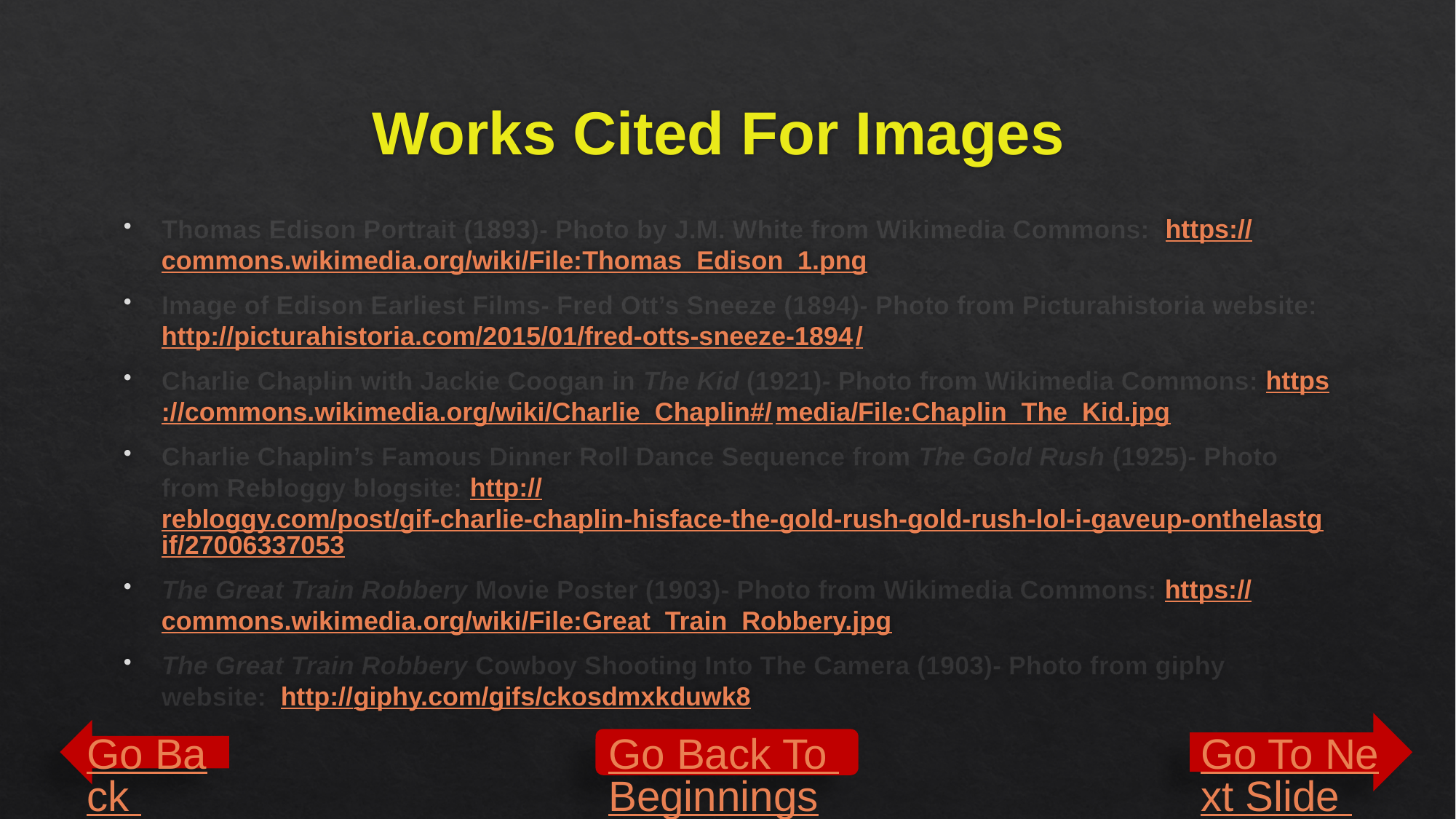

# Works Cited For Images
Thomas Edison Portrait (1893)- Photo by J.M. White from Wikimedia Commons:  https://commons.wikimedia.org/wiki/File:Thomas_Edison_1.png
Image of Edison Earliest Films- Fred Ott’s Sneeze (1894)- Photo from Picturahistoria website: http://picturahistoria.com/2015/01/fred-otts-sneeze-1894/
Charlie Chaplin with Jackie Coogan in The Kid (1921)- Photo from Wikimedia Commons: https://commons.wikimedia.org/wiki/Charlie_Chaplin#/media/File:Chaplin_The_Kid.jpg
Charlie Chaplin’s Famous Dinner Roll Dance Sequence from The Gold Rush (1925)- Photo from Rebloggy blogsite: http://rebloggy.com/post/gif-charlie-chaplin-hisface-the-gold-rush-gold-rush-lol-i-gaveup-onthelastgif/27006337053
The Great Train Robbery Movie Poster (1903)- Photo from Wikimedia Commons: https://commons.wikimedia.org/wiki/File:Great_Train_Robbery.jpg
The Great Train Robbery Cowboy Shooting Into The Camera (1903)- Photo from giphy website:  http://giphy.com/gifs/ckosdmxkduwk8

Go To Next Slide
Go Back
Go Back To Beginnings